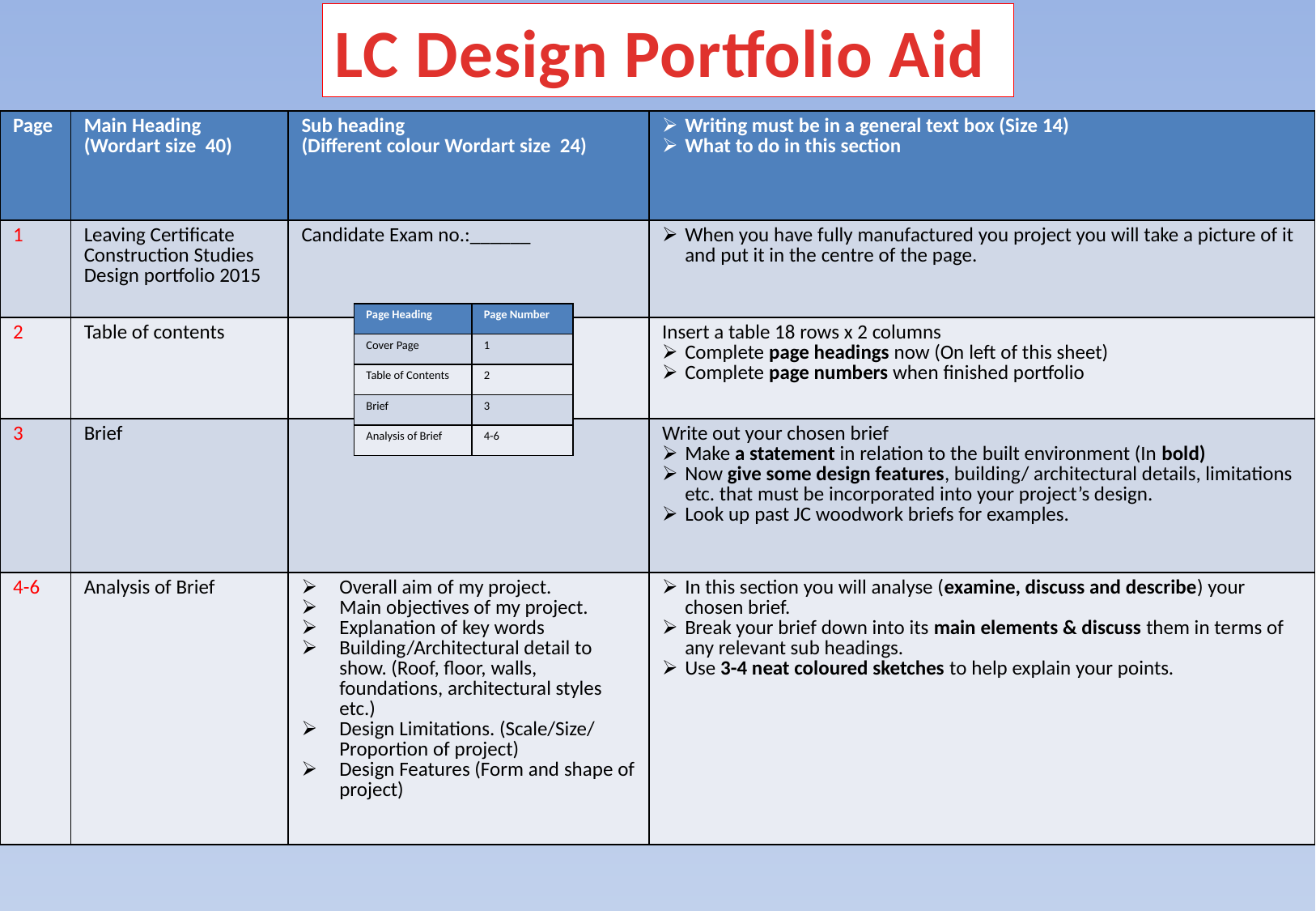

LC Design Portfolio Aid
| Page | Main Heading (Wordart size 40) | Sub heading (Different colour Wordart size 24) | Writing must be in a general text box (Size 14) What to do in this section |
| --- | --- | --- | --- |
| 1 | Leaving Certificate Construction Studies Design portfolio 2015 | Candidate Exam no.:\_\_\_\_\_\_ | When you have fully manufactured you project you will take a picture of it and put it in the centre of the page. |
| 2 | Table of contents |  | Insert a table 18 rows x 2 columns Complete page headings now (On left of this sheet) Complete page numbers when finished portfolio |
| 3 | Brief |  | Write out your chosen brief Make a statement in relation to the built environment (In bold) Now give some design features, building/ architectural details, limitations etc. that must be incorporated into your project’s design. Look up past JC woodwork briefs for examples. |
| 4-6 | Analysis of Brief | Overall aim of my project. Main objectives of my project. Explanation of key words Building/Architectural detail to show. (Roof, floor, walls, foundations, architectural styles etc.) Design Limitations. (Scale/Size/ Proportion of project) Design Features (Form and shape of project) | In this section you will analyse (examine, discuss and describe) your chosen brief. Break your brief down into its main elements & discuss them in terms of any relevant sub headings. Use 3-4 neat coloured sketches to help explain your points. |
| Page Heading | Page Number |
| --- | --- |
| Cover Page | 1 |
| Table of Contents | 2 |
| Brief | 3 |
| Analysis of Brief | 4-6 |